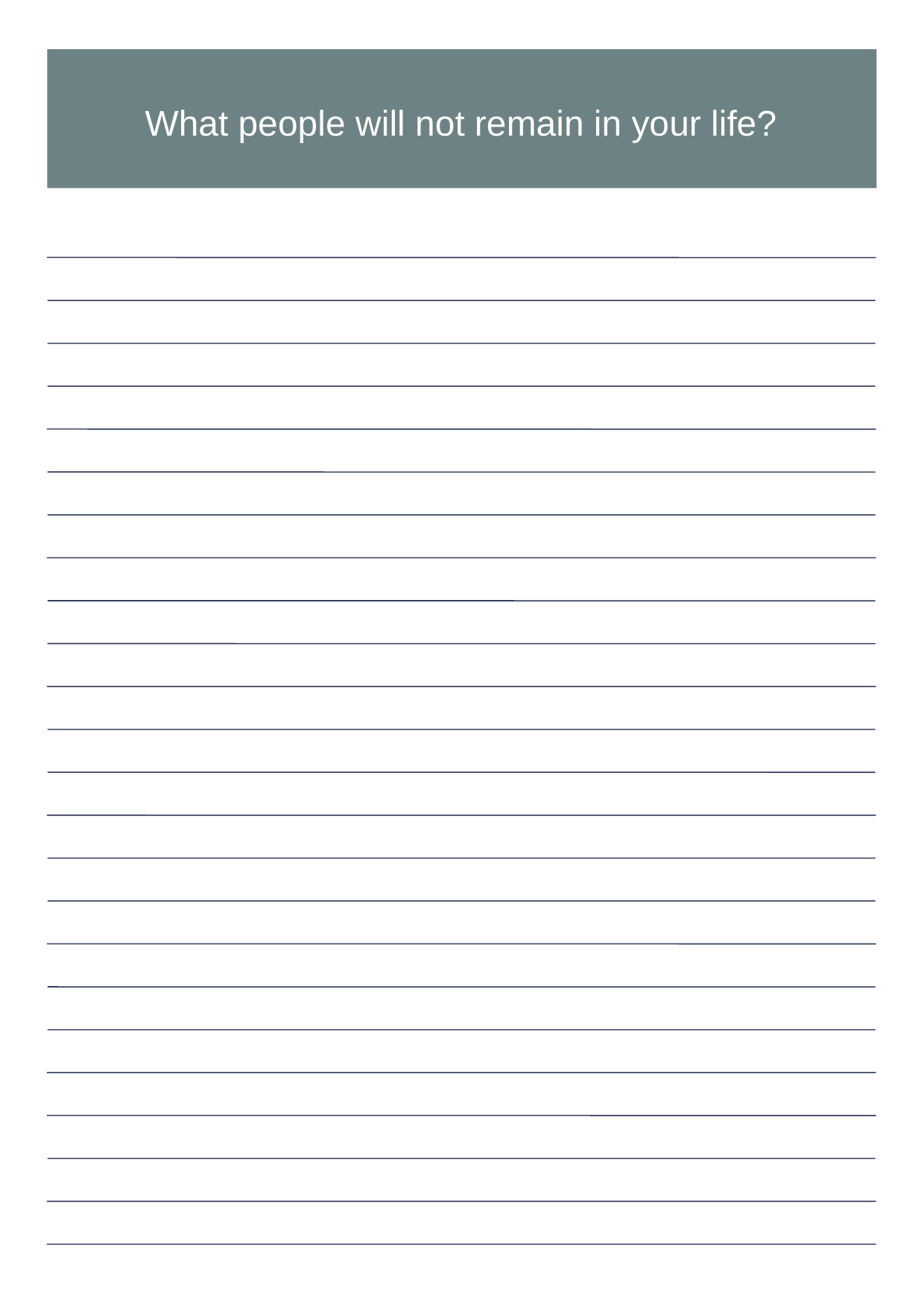

What people will not remain in your life?